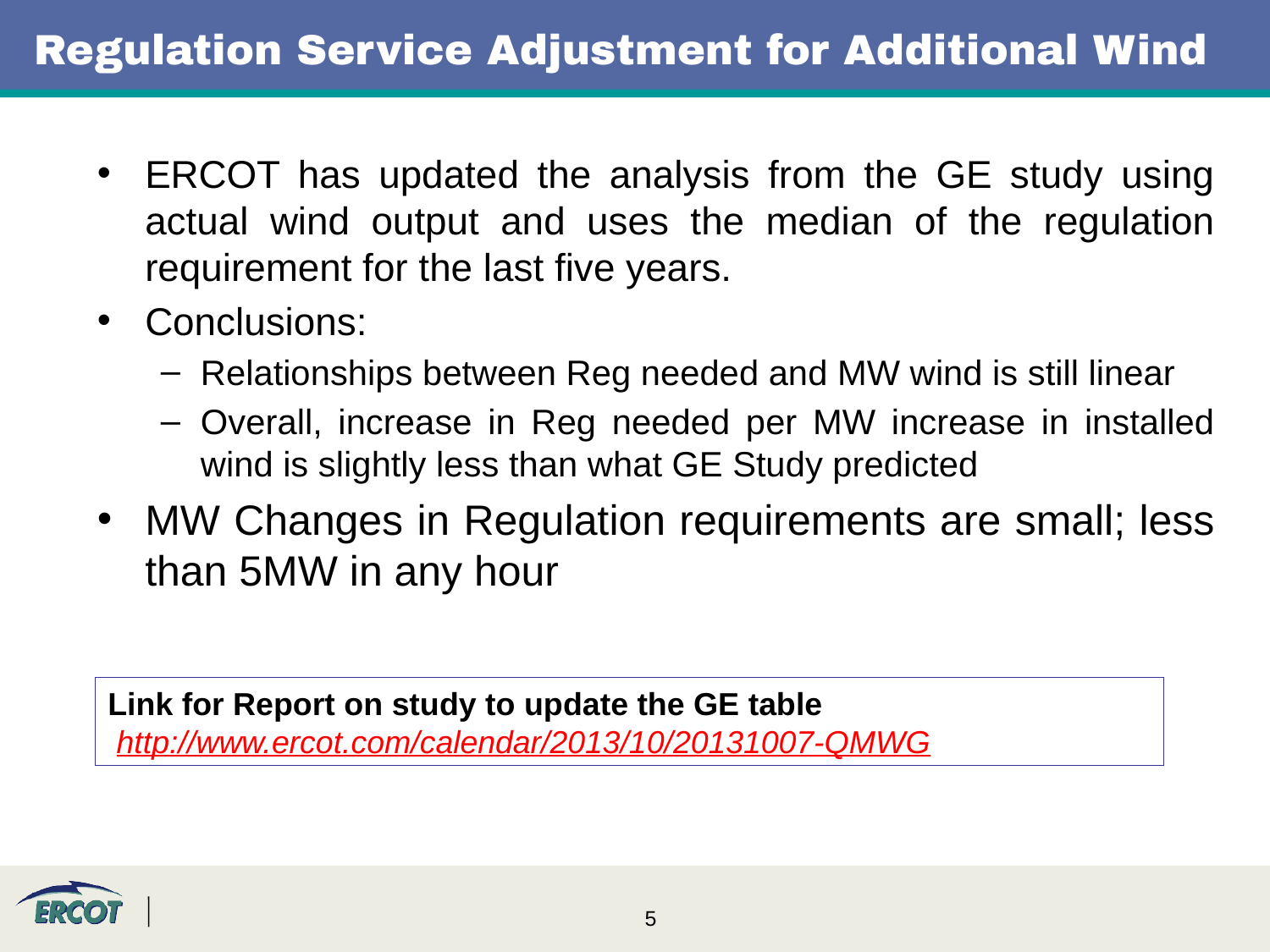

# Regulation Service Adjustment for Additional Wind
ERCOT has updated the analysis from the GE study using actual wind output and uses the median of the regulation requirement for the last five years.
Conclusions:
Relationships between Reg needed and MW wind is still linear
Overall, increase in Reg needed per MW increase in installed wind is slightly less than what GE Study predicted
MW Changes in Regulation requirements are small; less than 5MW in any hour
Link for Report on study to update the GE table
 http://www.ercot.com/calendar/2013/10/20131007-QMWG